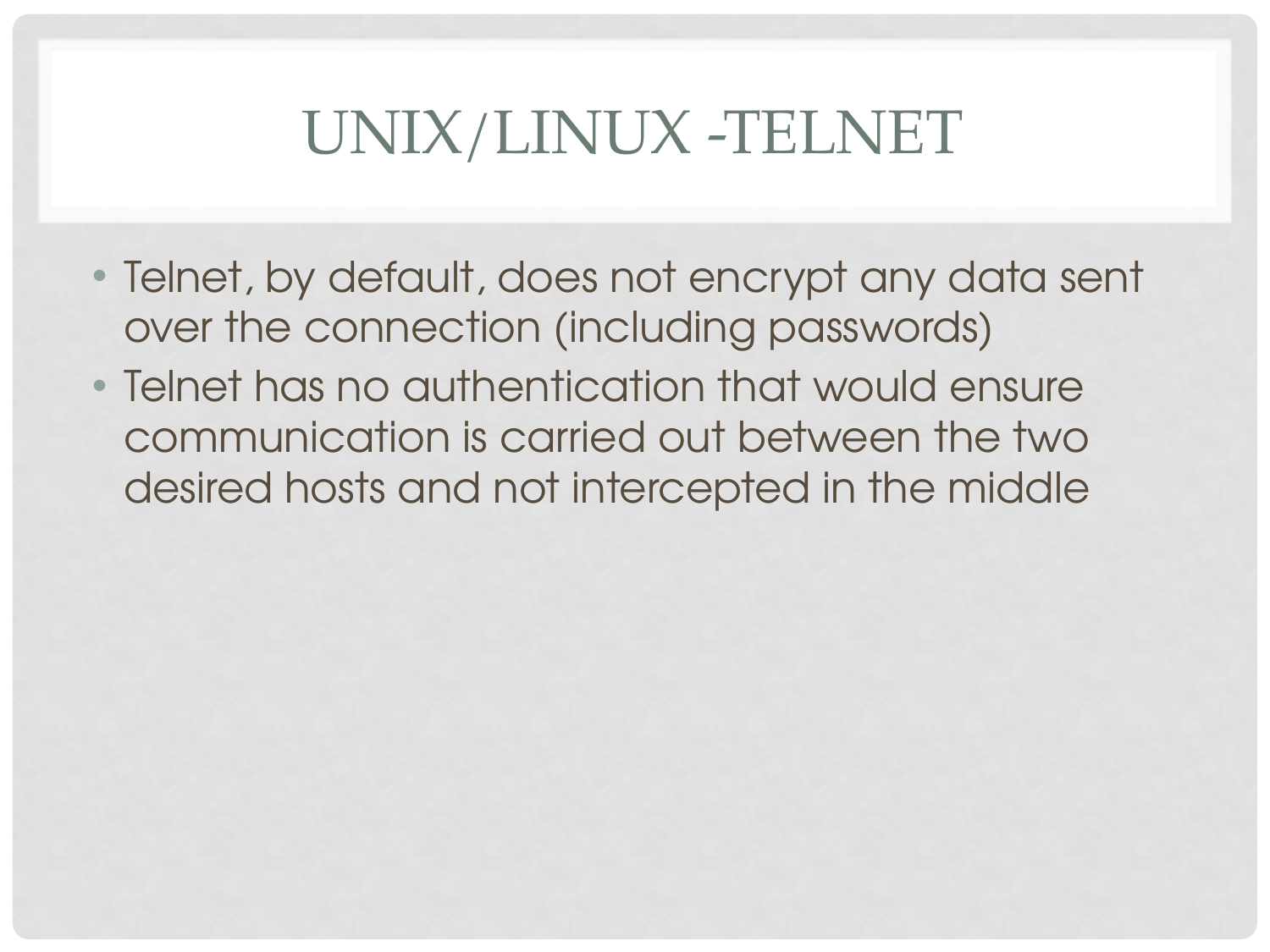

# Unix/linux -telnet
Telnet, by default, does not encrypt any data sent over the connection (including passwords)
Telnet has no authentication that would ensure communication is carried out between the two desired hosts and not intercepted in the middle